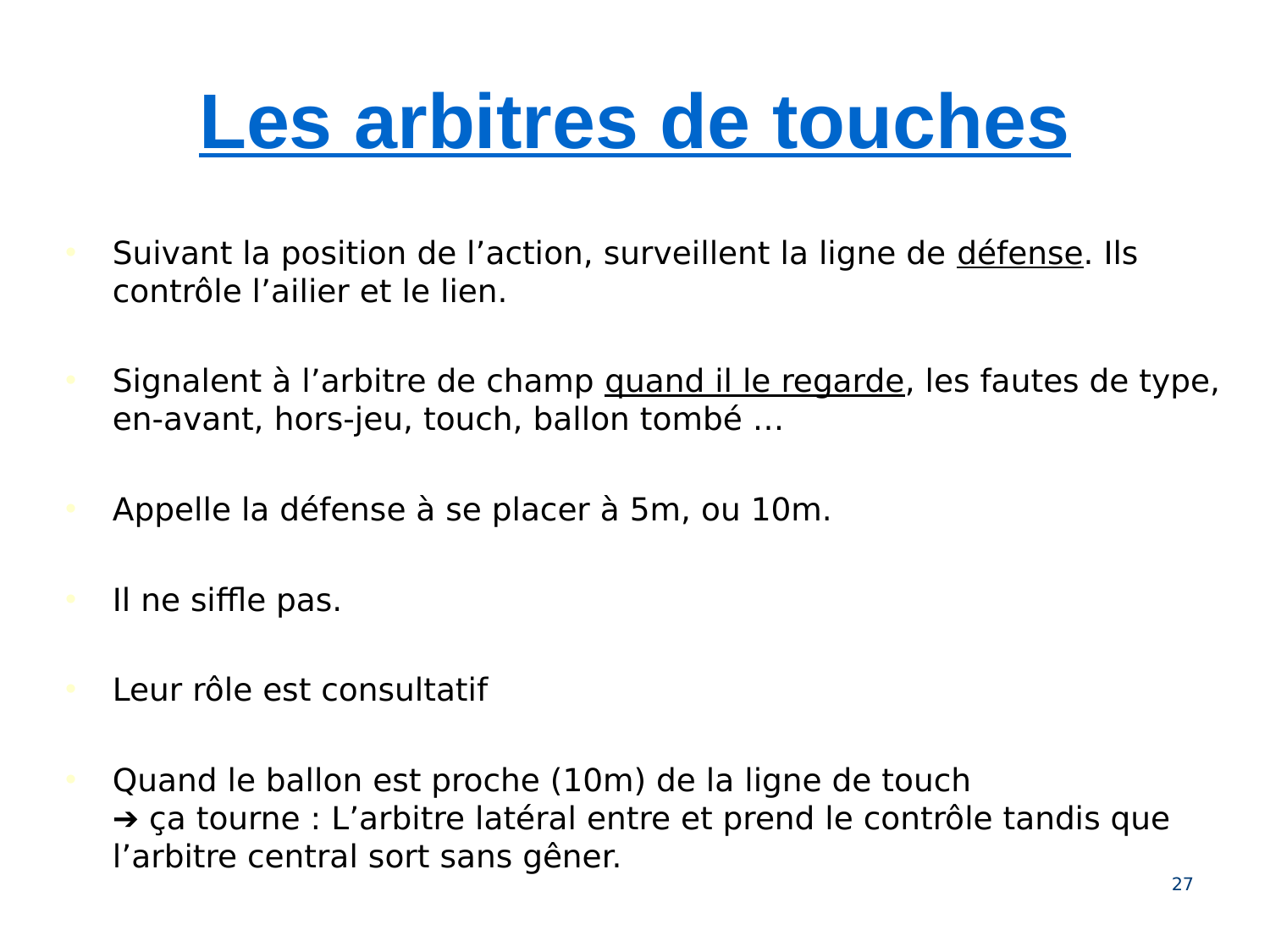

Les arbitres de touches
Suivant la position de l’action, surveillent la ligne de défense. Ils contrôle l’ailier et le lien.

Signalent à l’arbitre de champ quand il le regarde, les fautes de type, en-avant, hors-jeu, touch, ballon tombé …

Appelle la défense à se placer à 5m, ou 10m.

Il ne siffle pas.

Leur rôle est consultatif

Quand le ballon est proche (10m) de la ligne de touch
➔ ça tourne : L’arbitre latéral entre et prend le contrôle tandis que l’arbitre central sort sans gêner.
27